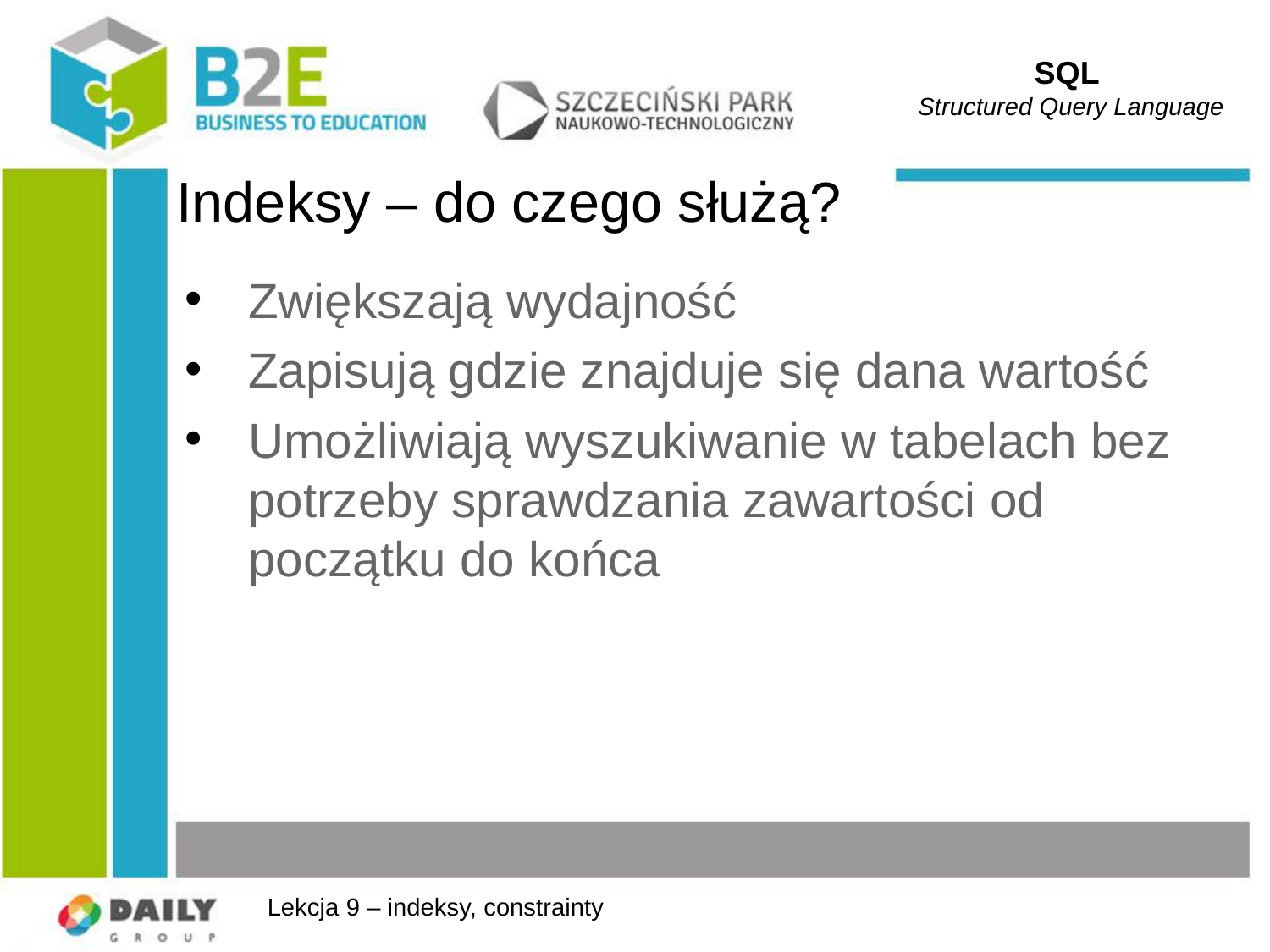

SQL
Structured Query Language
# Indeksy – do czego służą?
Zwiększają wydajność
Zapisują gdzie znajduje się dana wartość
Umożliwiają wyszukiwanie w tabelach bez potrzeby sprawdzania zawartości od początku do końca
Lekcja 9 – indeksy, constrainty